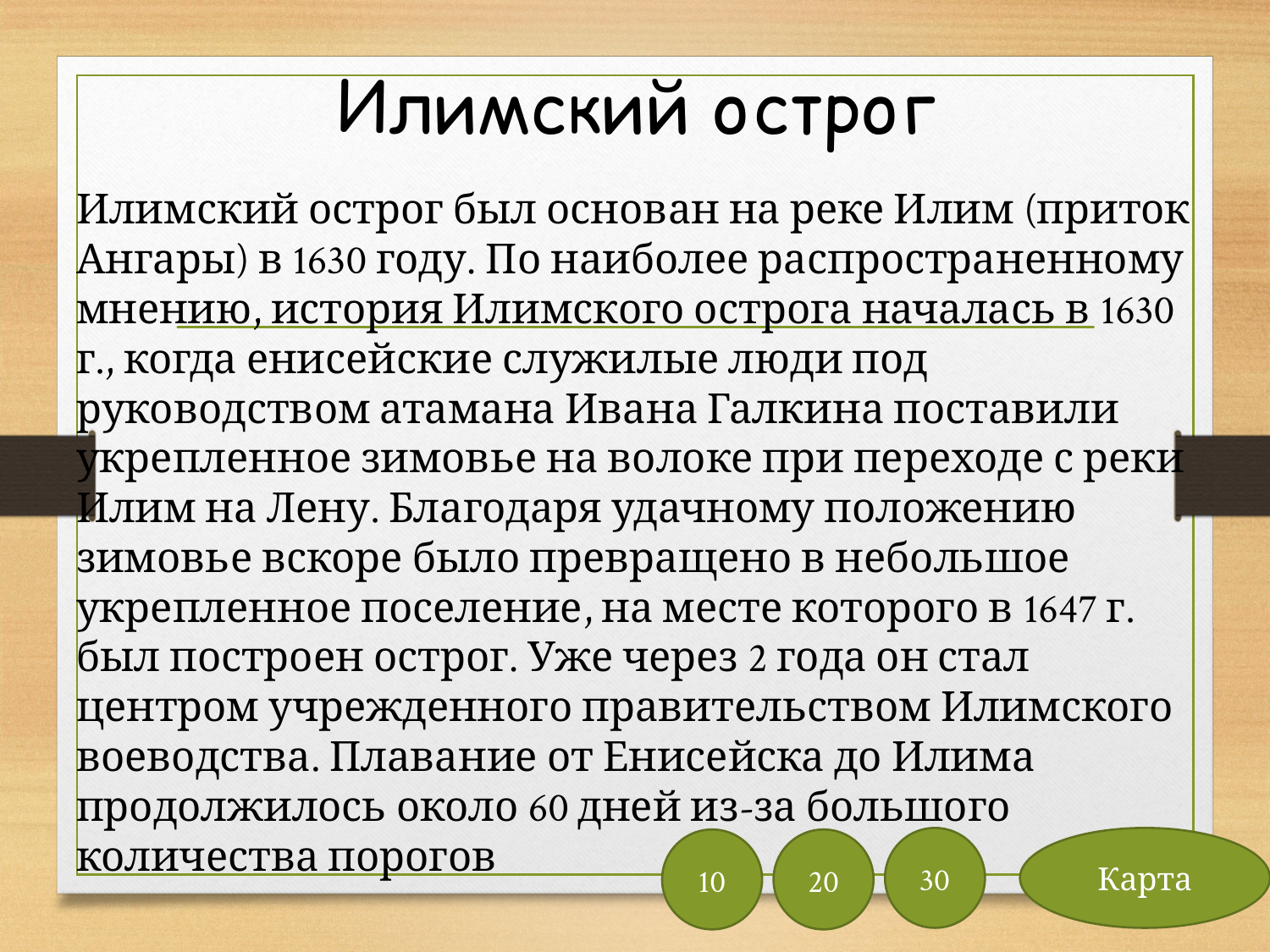

# Илимский острог
Илимский острог был основан на реке Илим (приток Ангары) в 1630 году. По наиболее распространенному мнению, история Илимского острога началась в 1630 г., когда енисейские служилые люди под руководством атамана Ивана Галкина поставили укрепленное зимовье на волоке при переходе с реки Илим на Лену. Благодаря удачному положению зимовье вскоре было превращено в небольшое укрепленное поселение, на месте которого в 1647 г. был построен острог. Уже через 2 года он стал центром учрежденного правительством Илимского воеводства. Плавание от Енисейска до Илима продолжилось около 60 дней из-за большого количества порогов
30
Карта
10
20